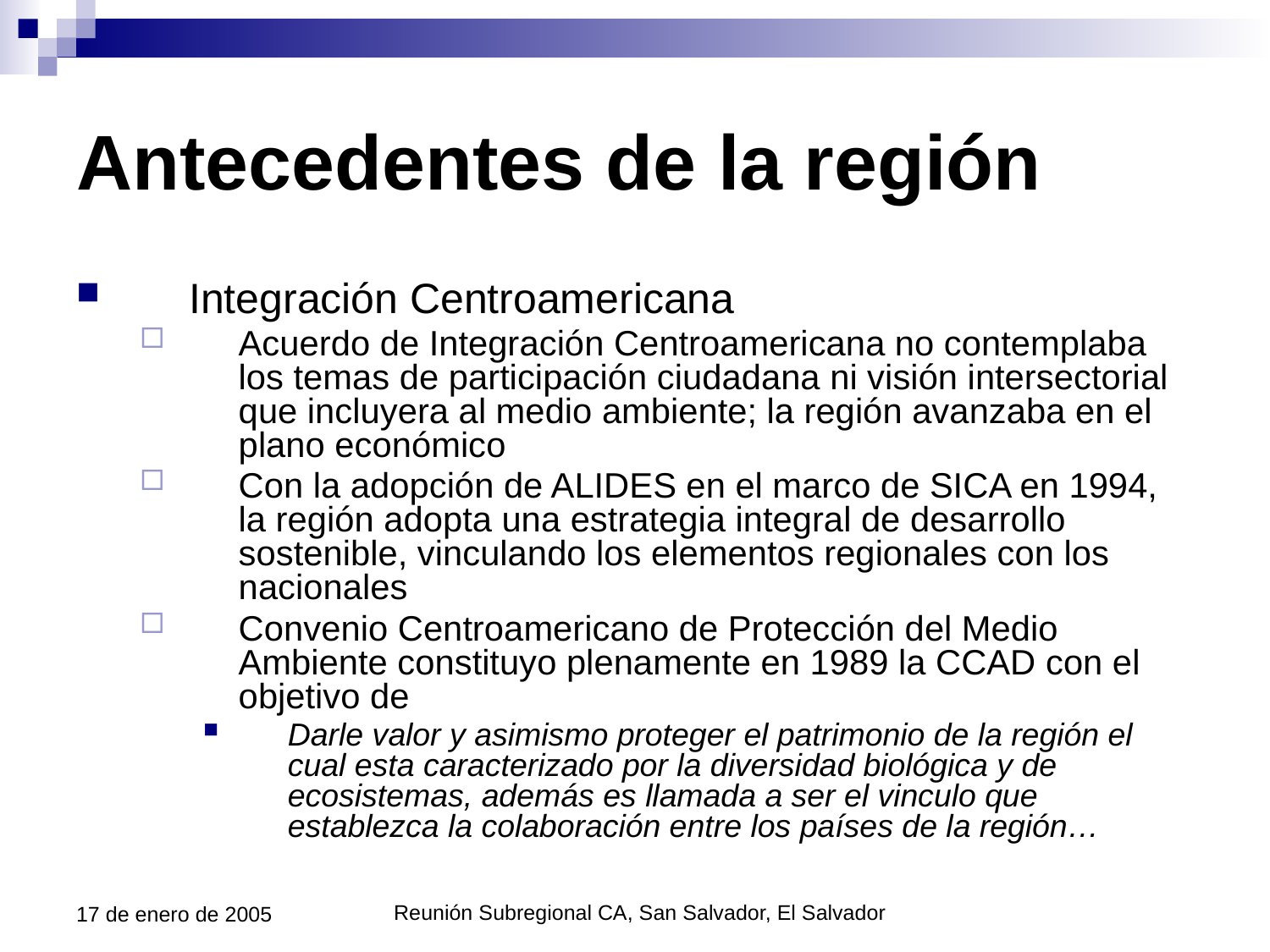

# Antecedentes de la región
Integración Centroamericana
Acuerdo de Integración Centroamericana no contemplaba los temas de participación ciudadana ni visión intersectorial que incluyera al medio ambiente; la región avanzaba en el plano económico
Con la adopción de ALIDES en el marco de SICA en 1994, la región adopta una estrategia integral de desarrollo sostenible, vinculando los elementos regionales con los nacionales
Convenio Centroamericano de Protección del Medio Ambiente constituyo plenamente en 1989 la CCAD con el objetivo de
Darle valor y asimismo proteger el patrimonio de la región el cual esta caracterizado por la diversidad biológica y de ecosistemas, además es llamada a ser el vinculo que establezca la colaboración entre los países de la región…
17 de enero de 2005
Reunión Subregional CA, San Salvador, El Salvador